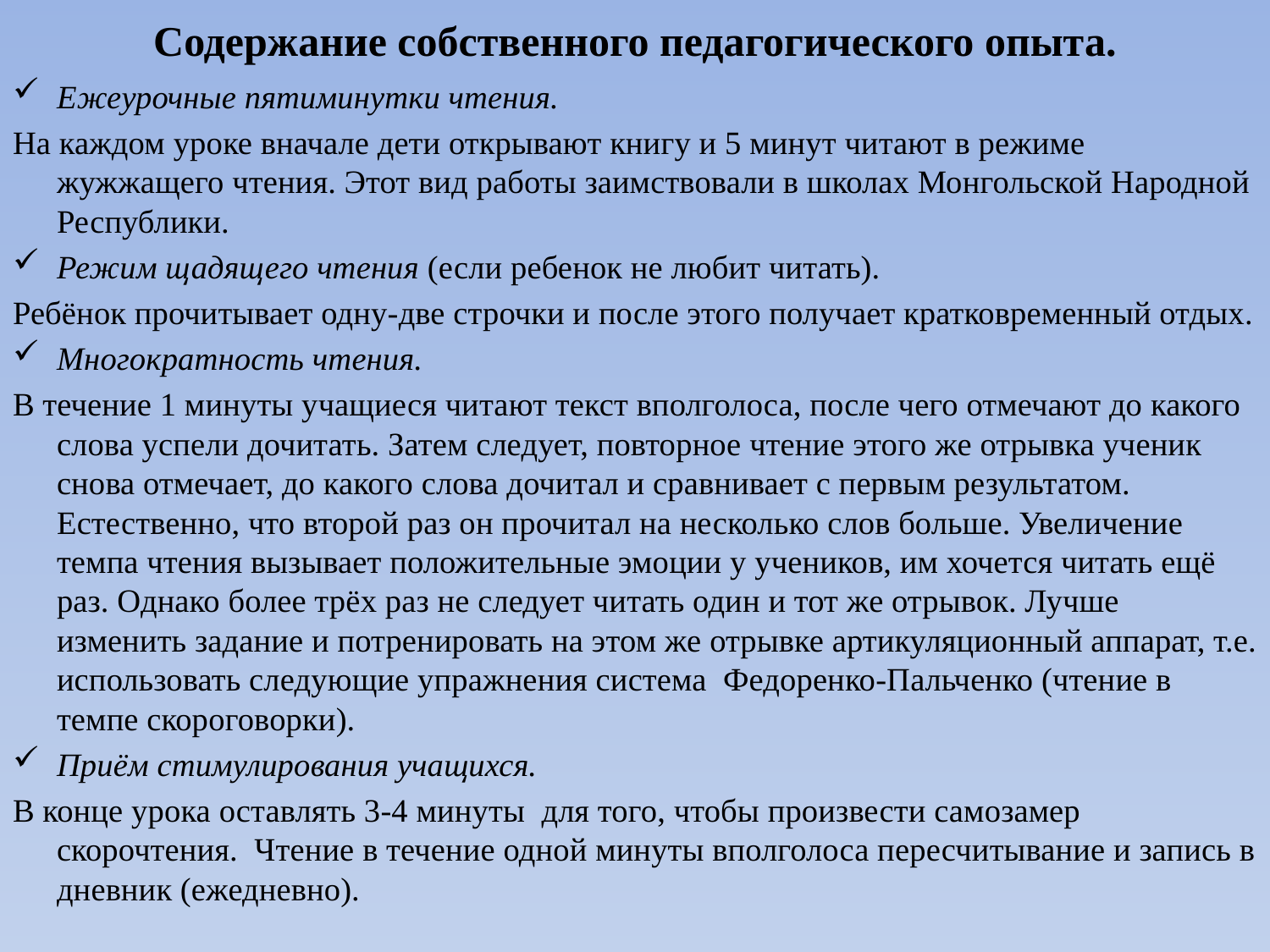

# Содержание собственного педагогического опыта.
Ежеурочные пятиминутки чтения.
На каждом уроке вначале дети открывают книгу и 5 минут читают в режиме жужжащего чтения. Этот вид работы заимствовали в школах Монгольской Народной Республики.
Режим щадящего чтения (если ребенок не любит читать).
Ребёнок прочитывает одну-две строчки и после этого получает кратковременный отдых.
Многократность чтения.
В течение 1 минуты учащиеся читают текст вполголоса, после чего отмечают до какого слова успели дочитать. Затем следует, повторное чтение этого же отрывка ученик снова отмечает, до какого слова дочитал и сравнивает с первым результатом. Естественно, что второй раз он прочитал на несколько слов больше. Увеличение темпа чтения вызывает положительные эмоции у учеников, им хочется читать ещё раз. Однако более трёх раз не следует читать один и тот же отрывок. Лучше изменить задание и потренировать на этом же отрывке артикуляционный аппарат, т.е. использовать следующие упражнения система  Федоренко-Пальченко (чтение в темпе скороговорки).
Приём стимулирования учащихся.
В конце урока оставлять 3-4 минуты  для того, чтобы произвести самозамер скорочтения.  Чтение в течение одной минуты вполголоса пересчитывание и запись в дневник (ежедневно).